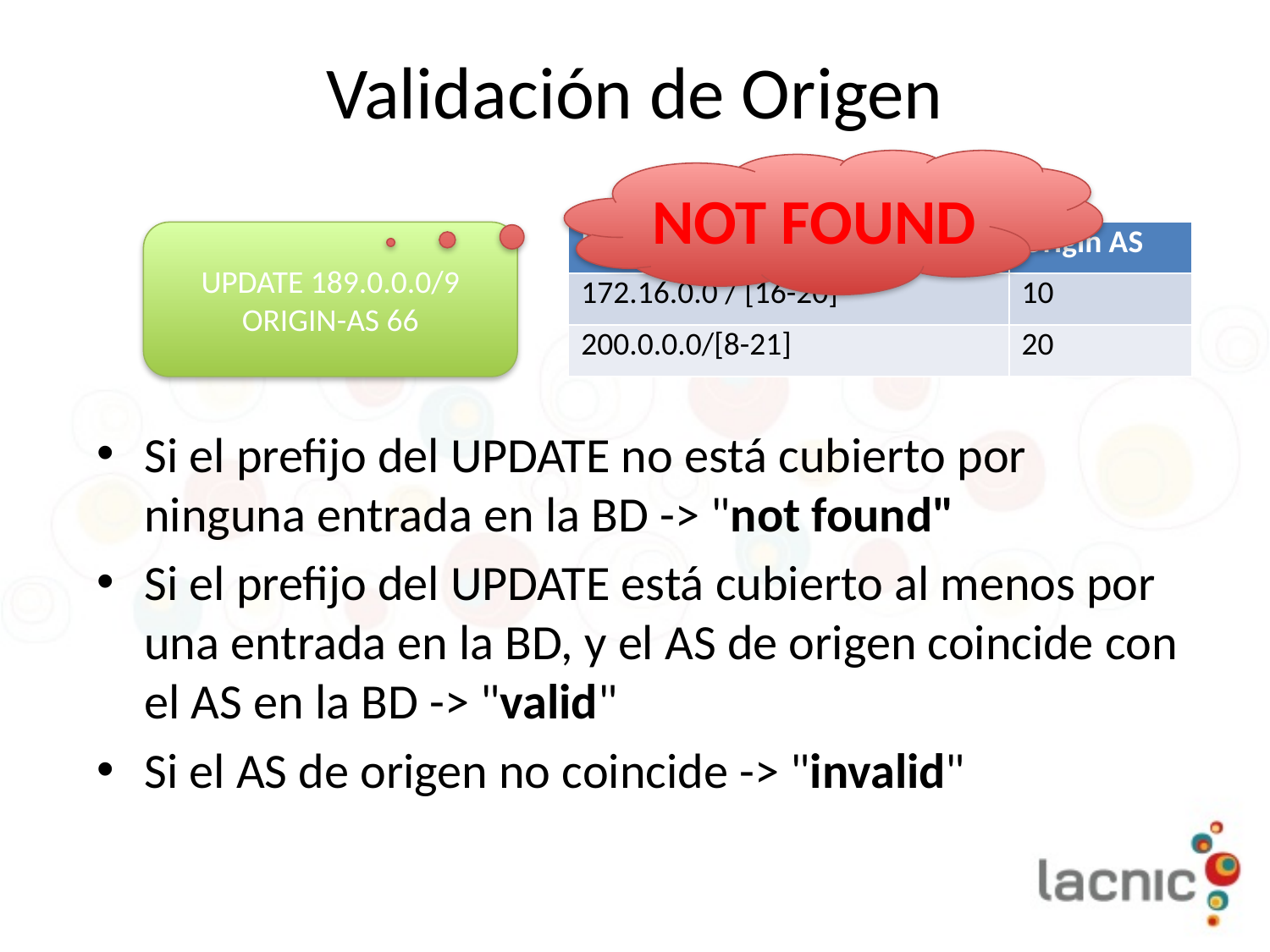

# Validación de Origen
NOT FOUND
UPDATE 189.0.0.0/9 ORIGIN-AS 66
| IP prefix/[min\_len – max\_len] | Origin AS |
| --- | --- |
| 172.16.0.0 / [16-20] | 10 |
| 200.0.0.0/[8-21] | 20 |
Si el prefijo del UPDATE no está cubierto por ninguna entrada en la BD -> "not found"
Si el prefijo del UPDATE está cubierto al menos por una entrada en la BD, y el AS de origen coincide con el AS en la BD -> "valid"
Si el AS de origen no coincide -> "invalid"